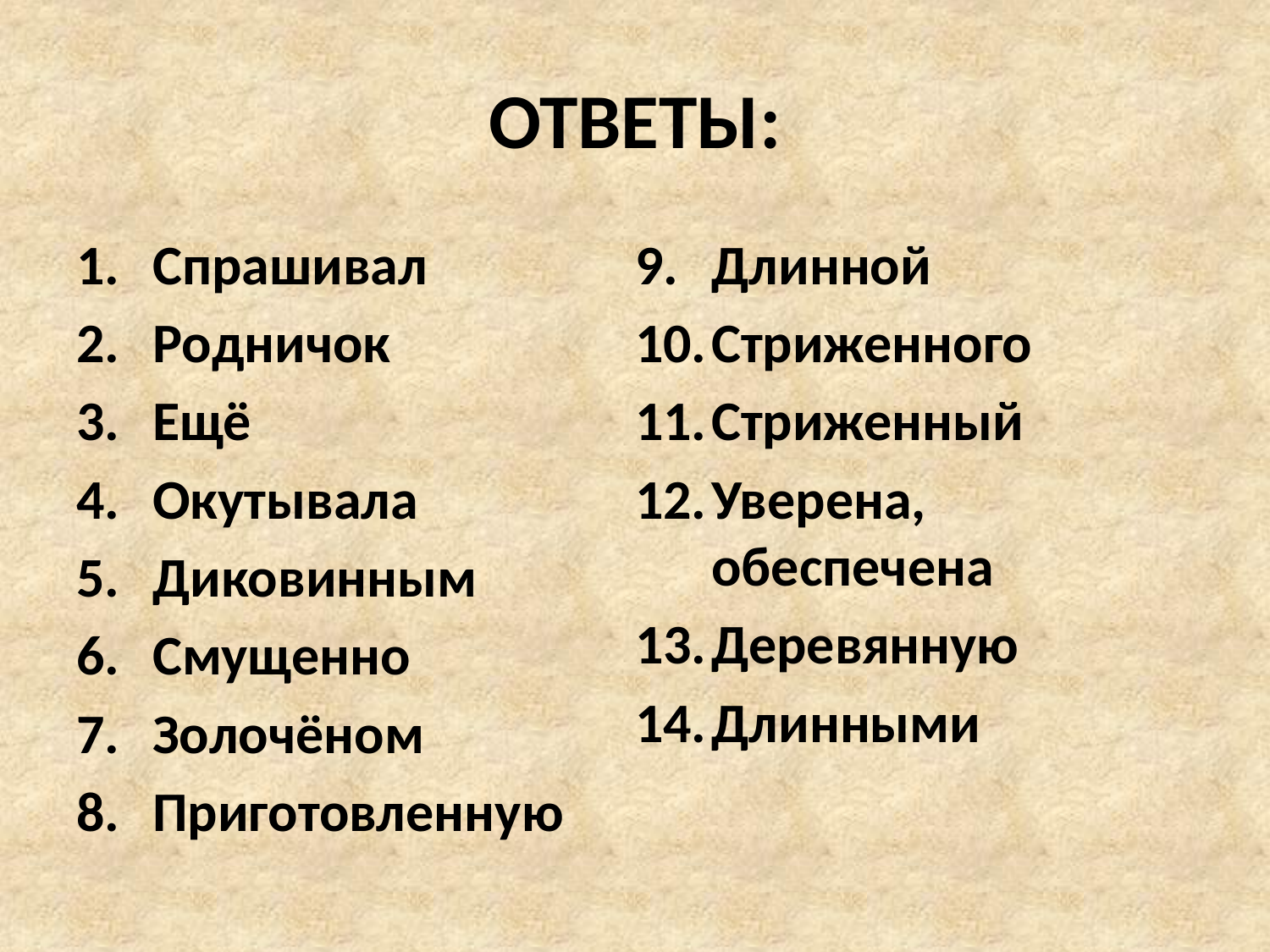

# ОТВЕТЫ:
Спрашивал
Родничок
Ещё
Окутывала
Диковинным
Смущенно
Золочёном
Приготовленную
Длинной
Стриженного
Стриженный
Уверена, обеспечена
Деревянную
Длинными